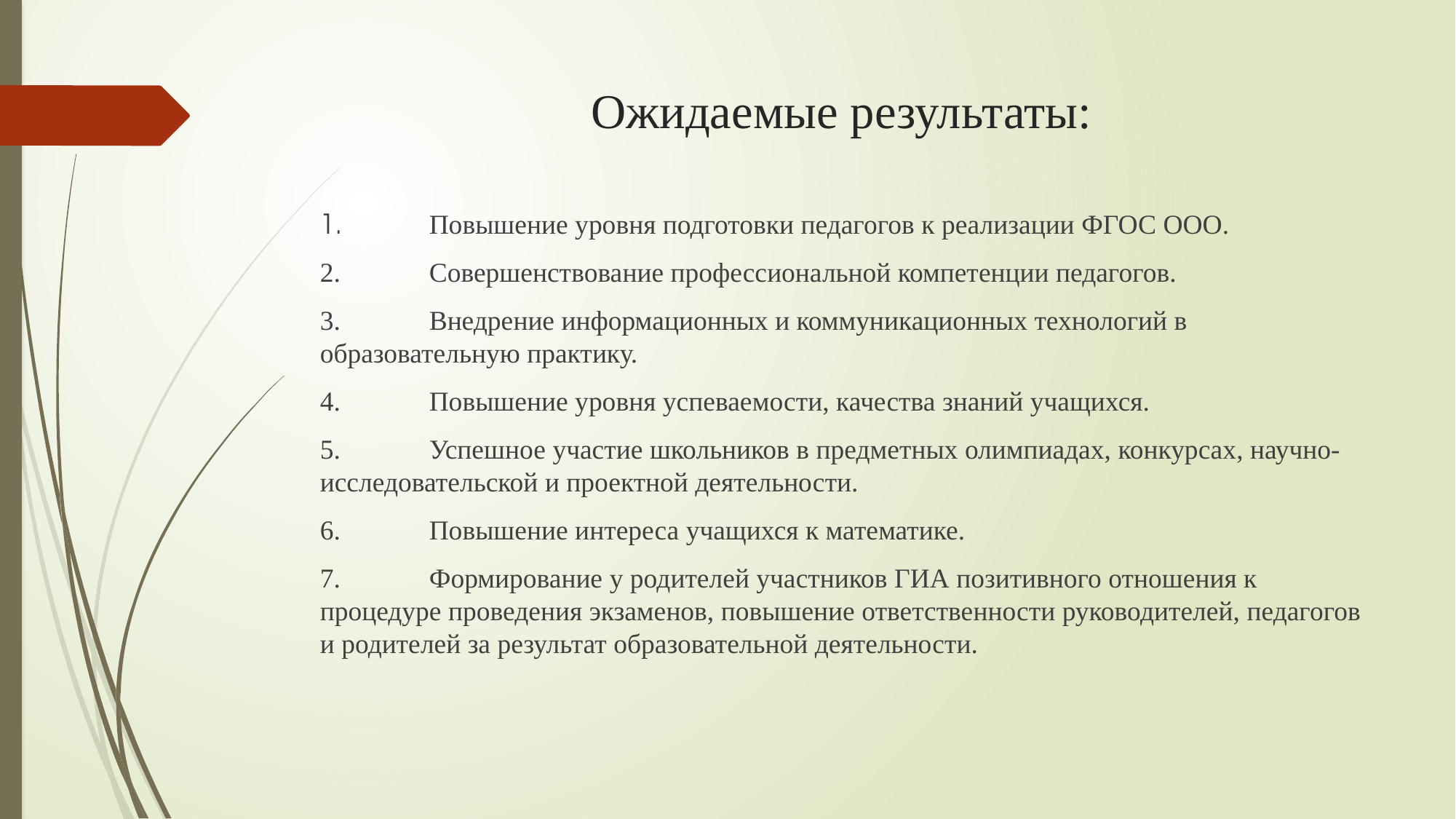

# Ожидаемые результаты:
1.	Повышение уровня подготовки педагогов к реализации ФГОС ООО.
2.	Совершенствование профессиональной компетенции педагогов.
3.	Внедрение информационных и коммуникационных технологий в образовательную практику.
4.	Повышение уровня успеваемости, качества знаний учащихся.
5.	Успешное участие школьников в предметных олимпиадах, конкурсах, научно-исследовательской и проектной деятельности.
6.	Повышение интереса учащихся к математике.
7.	Формирование у родителей участников ГИА позитивного отношения к процедуре проведения экзаменов, повышение ответственности руководителей, педагогов и родителей за результат образовательной деятельности.